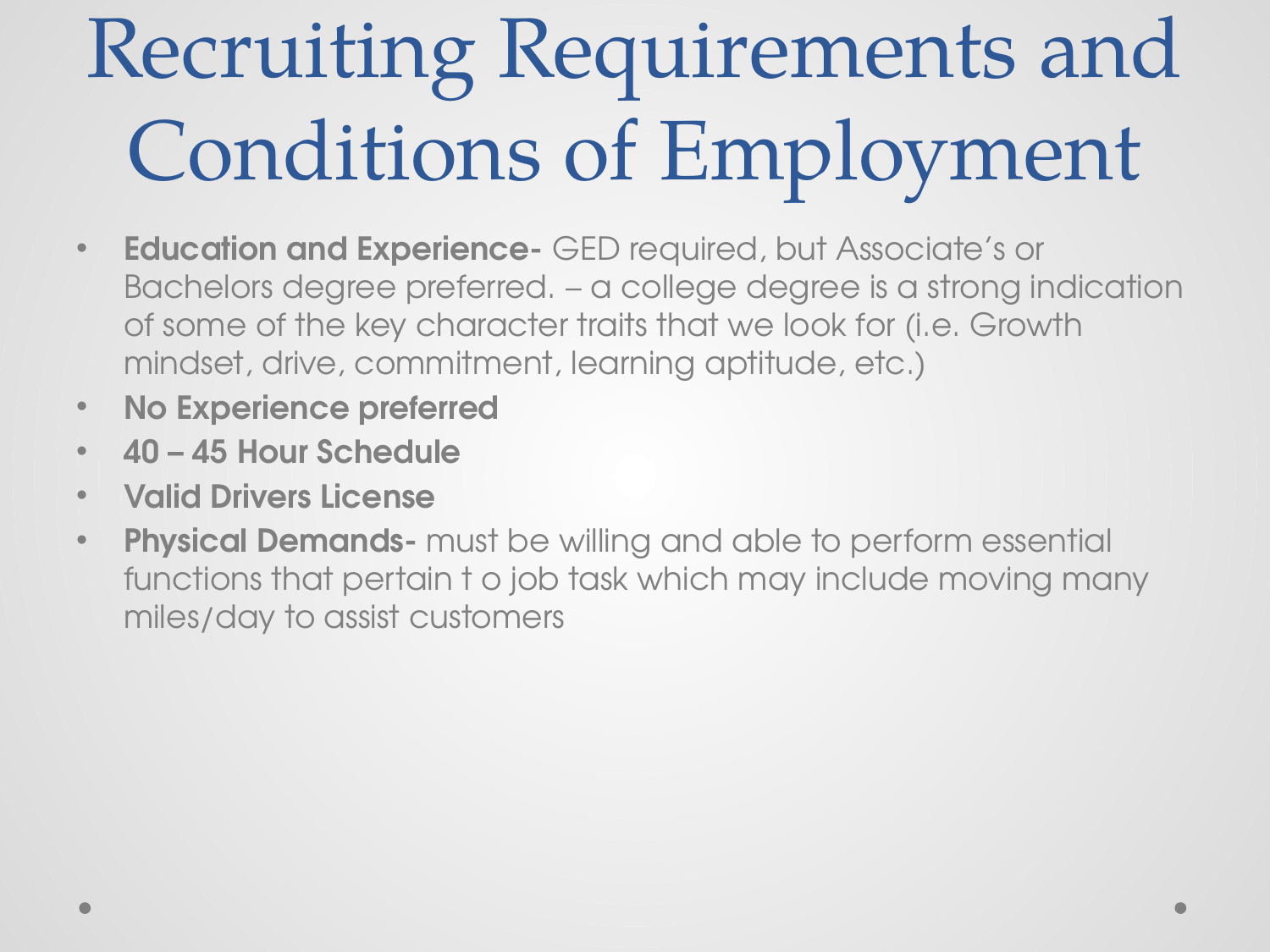

# Recruiting Requirements and Conditions of Employment
Education and Experience- GED required, but Associate’s or Bachelors degree preferred. – a college degree is a strong indication of some of the key character traits that we look for (i.e. Growth mindset, drive, commitment, learning aptitude, etc.)
No Experience preferred
40 – 45 Hour Schedule
Valid Drivers License
Physical Demands- must be willing and able to perform essential functions that pertain t o job task which may include moving many miles/day to assist customers